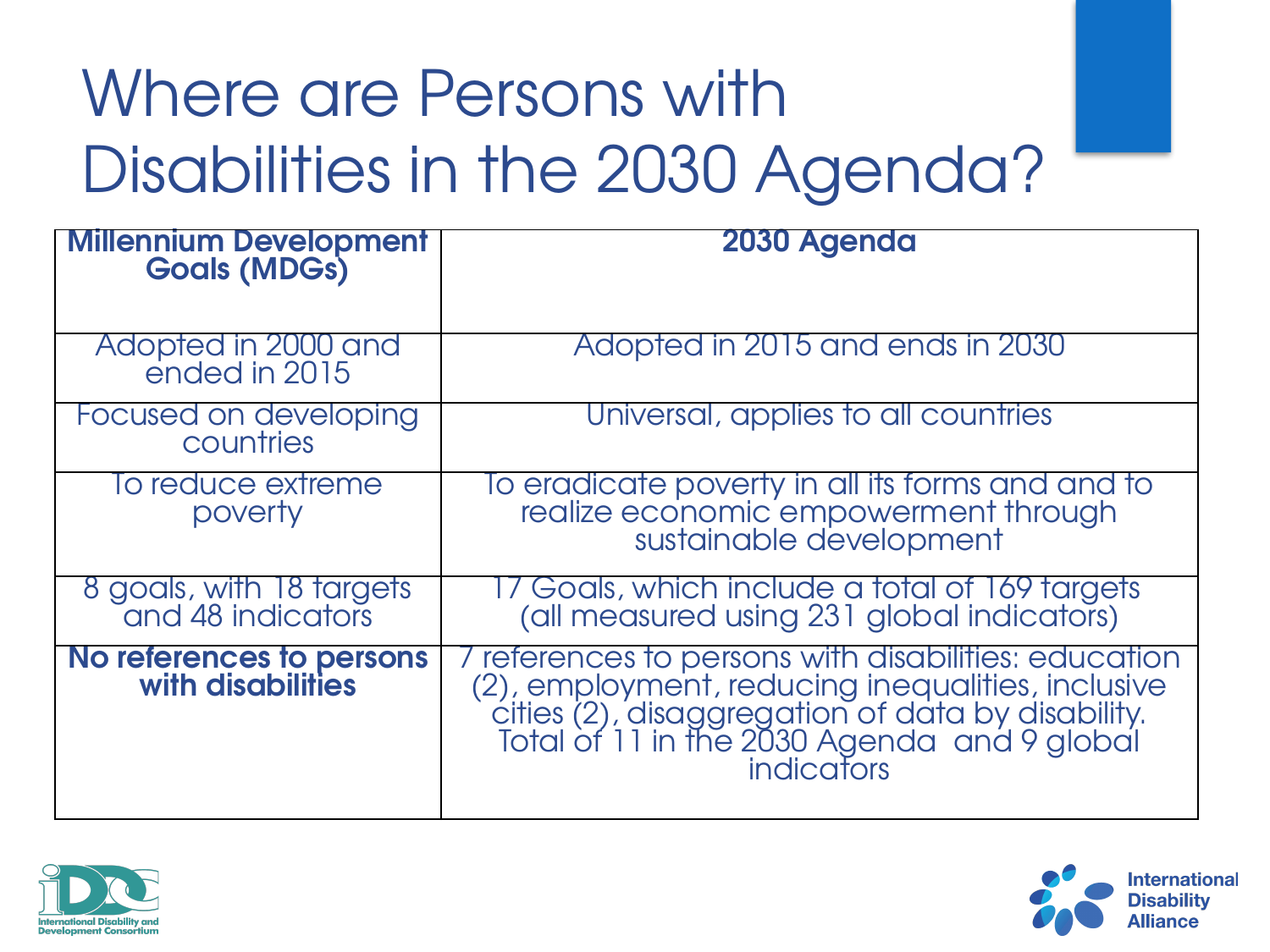

Where are Persons with Disabilities in the 2030 Agenda?
| Millennium Development Goals (MDGs) | 2030 Agenda |
| --- | --- |
| Adopted in 2000 and ended in 2015 | Adopted in 2015 and ends in 2030 |
| Focused on developing countries | Universal, applies to all countries |
| To reduce extreme poverty | To eradicate poverty in all its forms and and to realize economic empowerment through sustainable development |
| 8 goals, with 18 targets and 48 indicators | 17 Goals, which include a total of 169 targets (all measured using 231 global indicators) |
| No references to persons with disabilities | 7 references to persons with disabilities: education (2), employment, reducing inequalities, inclusive cities (2), disaggregation of data by disability. Total of 11 in the 2030 Agenda and 9 global indicators |